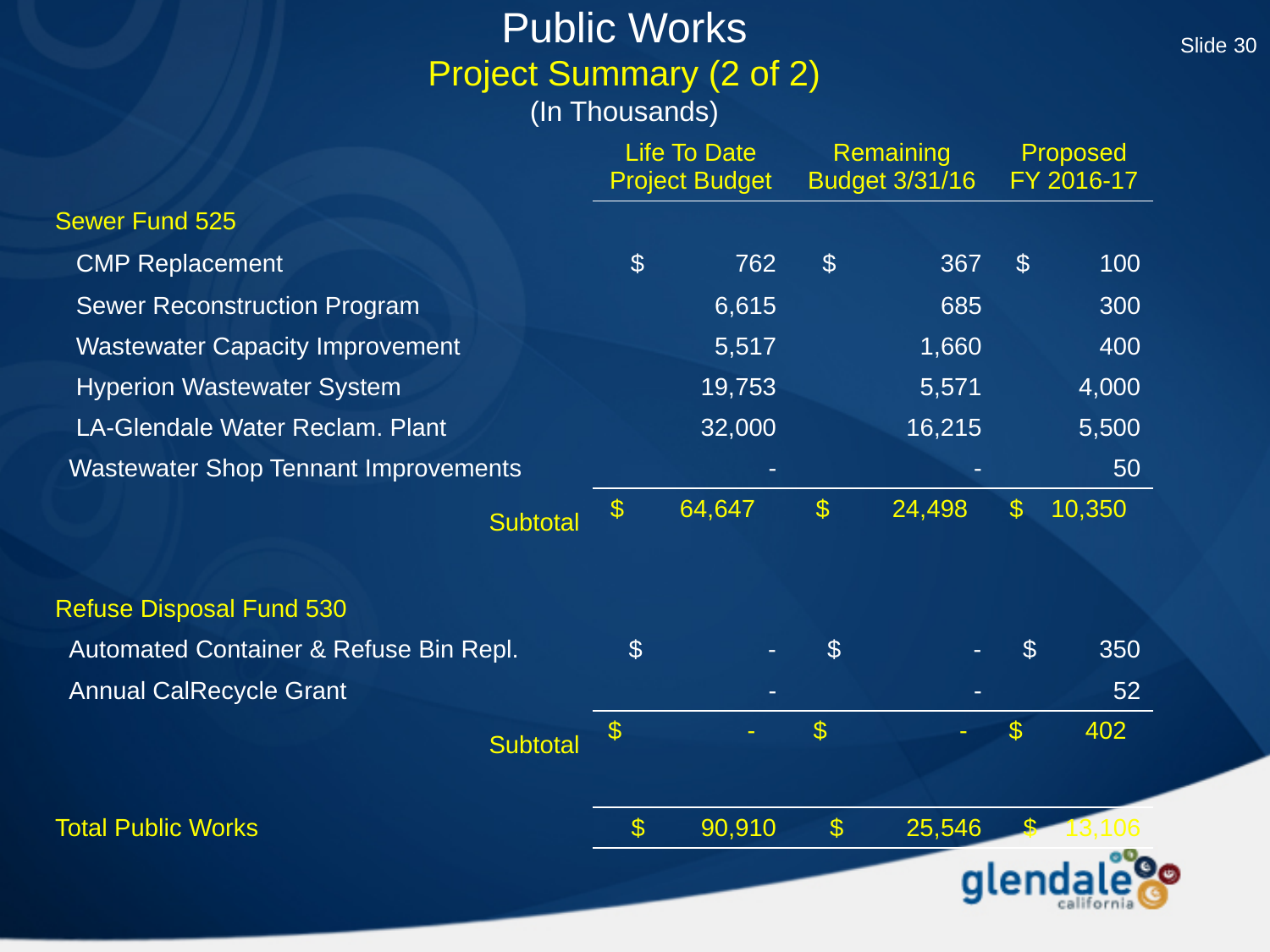

Slide 30
# Public Works Project Summary (2 of 2) (In Thousands)
|  | Life To Date Project Budget | Remaining Budget 3/31/16 | Proposed FY 2016-17 |
| --- | --- | --- | --- |
| Sewer Fund 525 |  |  |  |
| CMP Replacement | $ 762 | $ 367 | $ 100 |
| Sewer Reconstruction Program | 6,615 | 685 | 300 |
| Wastewater Capacity Improvement | 5,517 | 1,660 | 400 |
| Hyperion Wastewater System | 19,753 | 5,571 | 4,000 |
| LA-Glendale Water Reclam. Plant | 32,000 | 16,215 | 5,500 |
| Wastewater Shop Tennant Improvements | - | - | 50 |
| Subtotal | $ 64,647 | $ 24,498 | $ 10,350 |
|  |  |  |  |
| Refuse Disposal Fund 530 |  |  |  |
| Automated Container & Refuse Bin Repl. | $ - | $ - | $ 350 |
| Annual CalRecycle Grant | - | - | 52 |
| Subtotal | $ - | $ - | $ 402 |
|  |  |  |  |
| Total Public Works | $ 90,910 | $ 25,546 | $ 13,106 |
|  |
| --- |